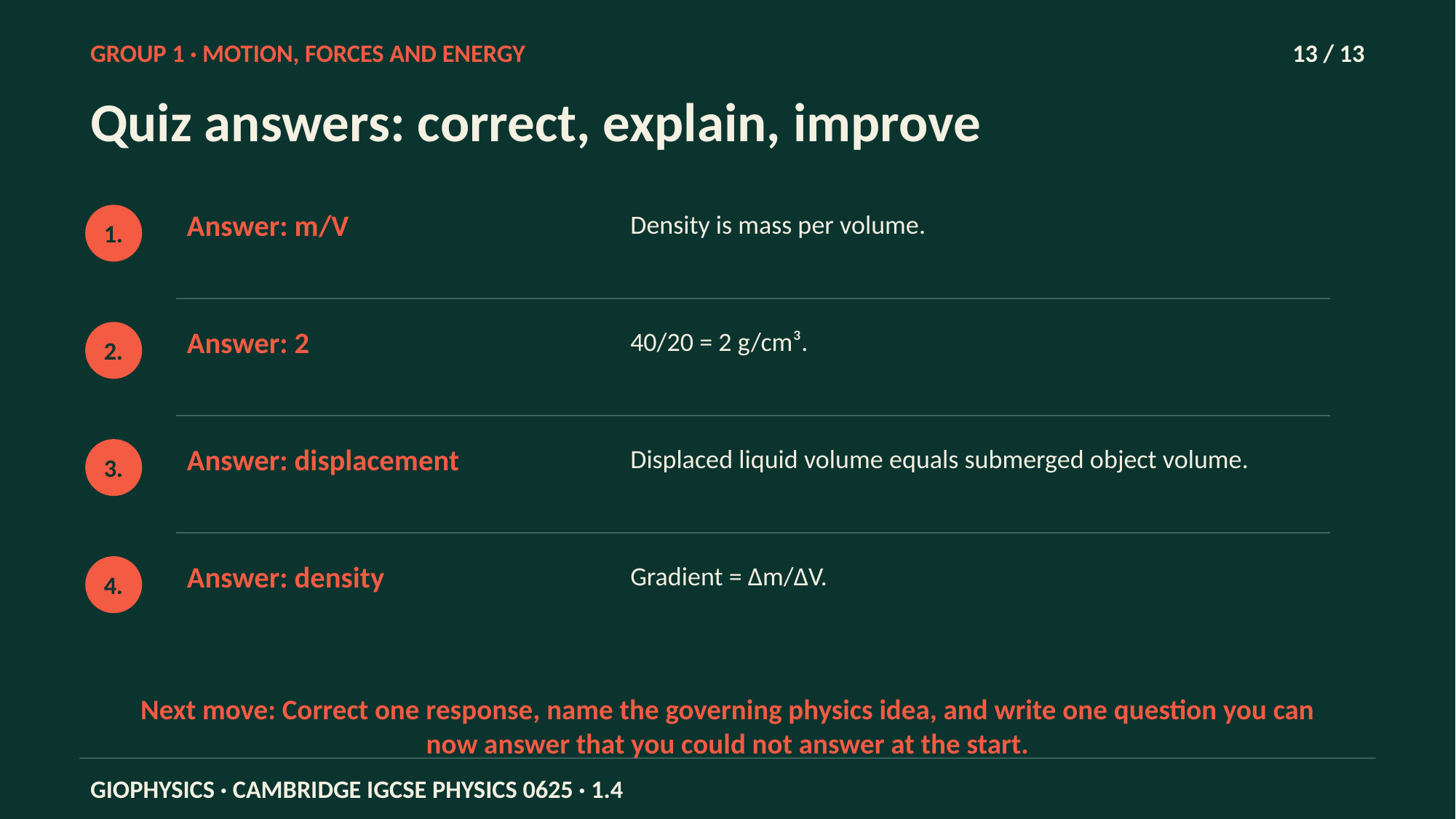

GROUP 1 · MOTION, FORCES AND ENERGY
13 / 13
Quiz answers: correct, explain, improve
Answer: m/V
Density is mass per volume.

1.

Answer: 2
40/20 = 2 g/cm³.

2.

Answer: displacement
Displaced liquid volume equals submerged object volume.

3.

Answer: density
Gradient = Δm/ΔV.

4.
Next move: Correct one response, name the governing physics idea, and write one question you can now answer that you could not answer at the start.

GIOPHYSICS · CAMBRIDGE IGCSE PHYSICS 0625 · 1.4